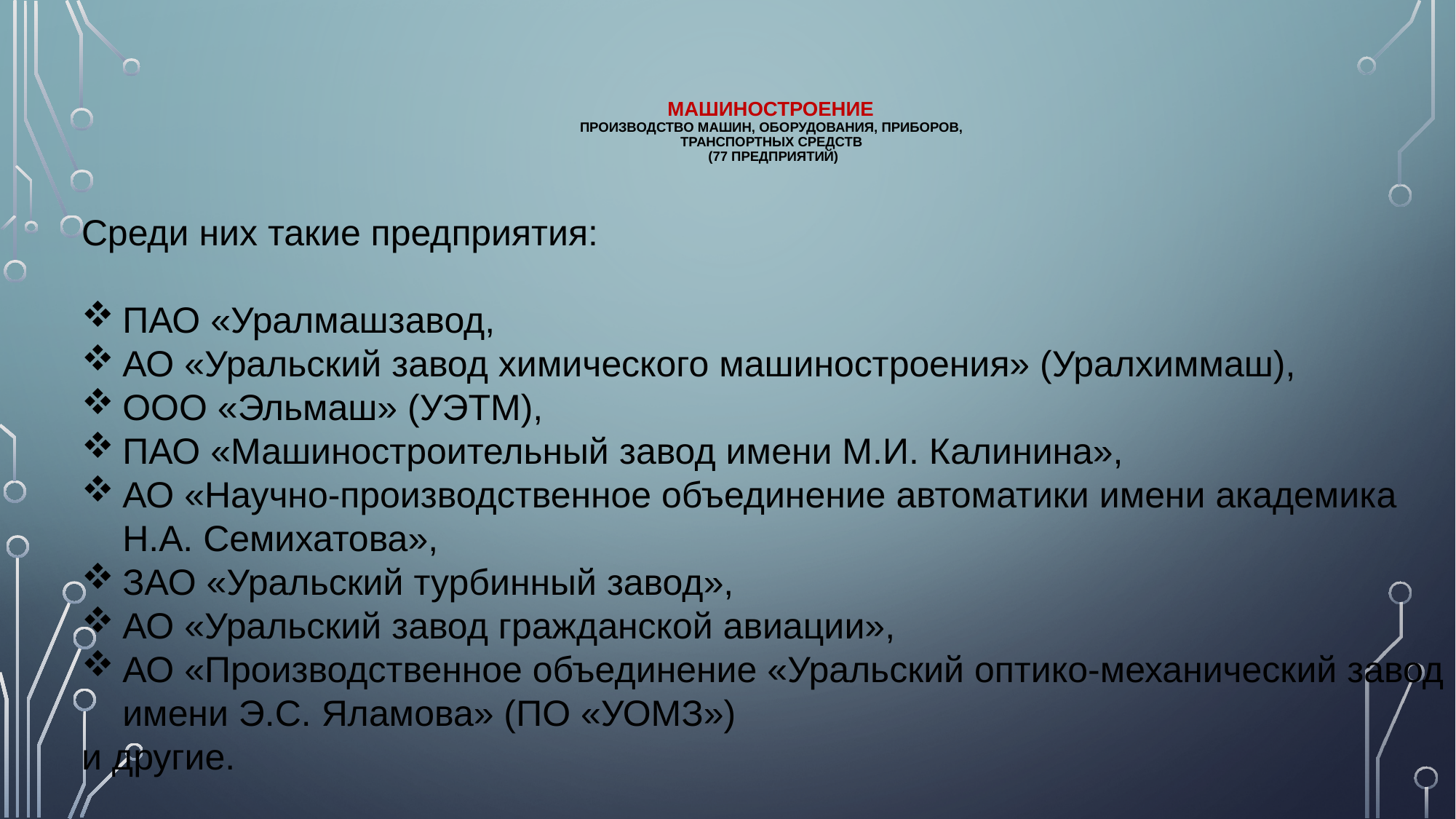

# Машиностроение производство машин, оборудования, приборов, транспортных средств (77 предприятий)
Среди них такие предприятия:

ПАО «Уралмашзавод,
АО «Уральский завод химического машиностроения» (Уралхиммаш),
ООО «Эльмаш» (УЭТМ),
ПАО «Машиностроительный завод имени М.И. Калинина»,
АО «Научно-производственное объединение автоматики имени академика Н.А. Семихатова»,
ЗАО «Уральский турбинный завод»,
АО «Уральский завод гражданской авиации»,
АО «Производственное объединение «Уральский оптико-механический завод имени Э.С. Яламова» (ПО «УОМЗ»)
и другие.